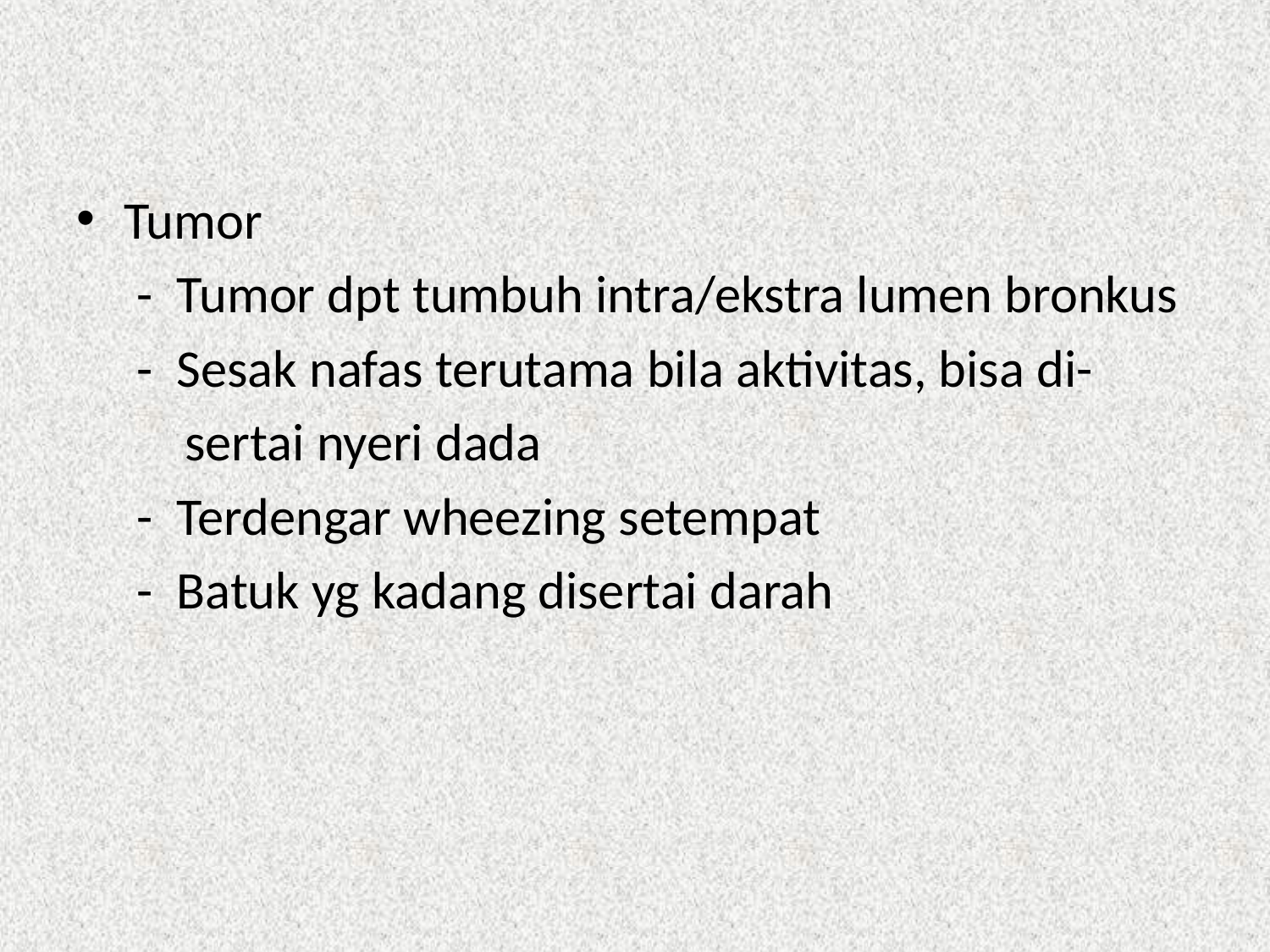

#
Tumor
     -  Tumor dpt tumbuh intra/ekstra lumen bronkus
     -  Sesak nafas terutama bila aktivitas, bisa di-
         sertai nyeri dada
     -  Terdengar wheezing setempat
     -  Batuk yg kadang disertai darah